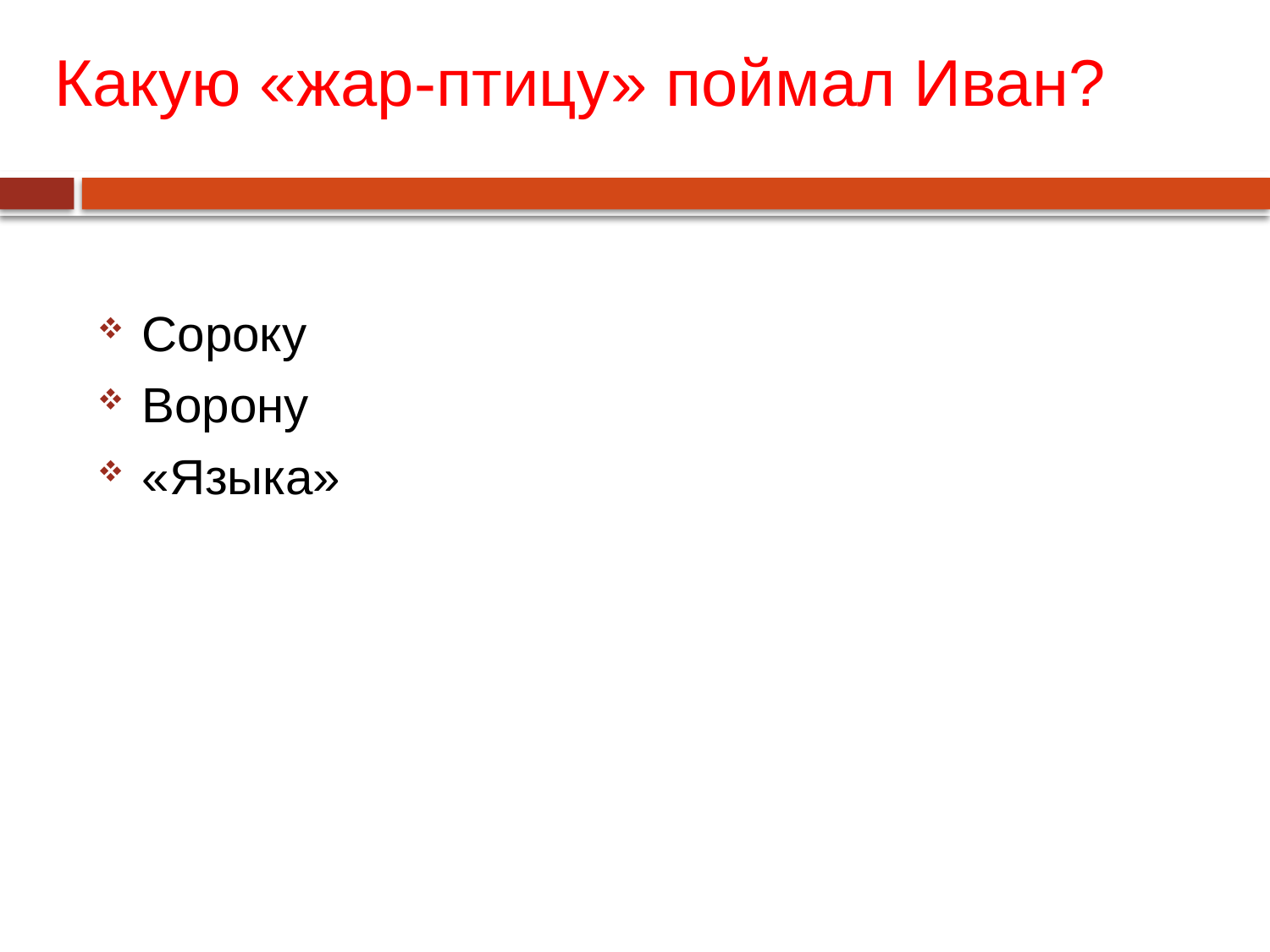

# Какую «жар-птицу» поймал Иван?

Сороку
Ворону
«Языка»